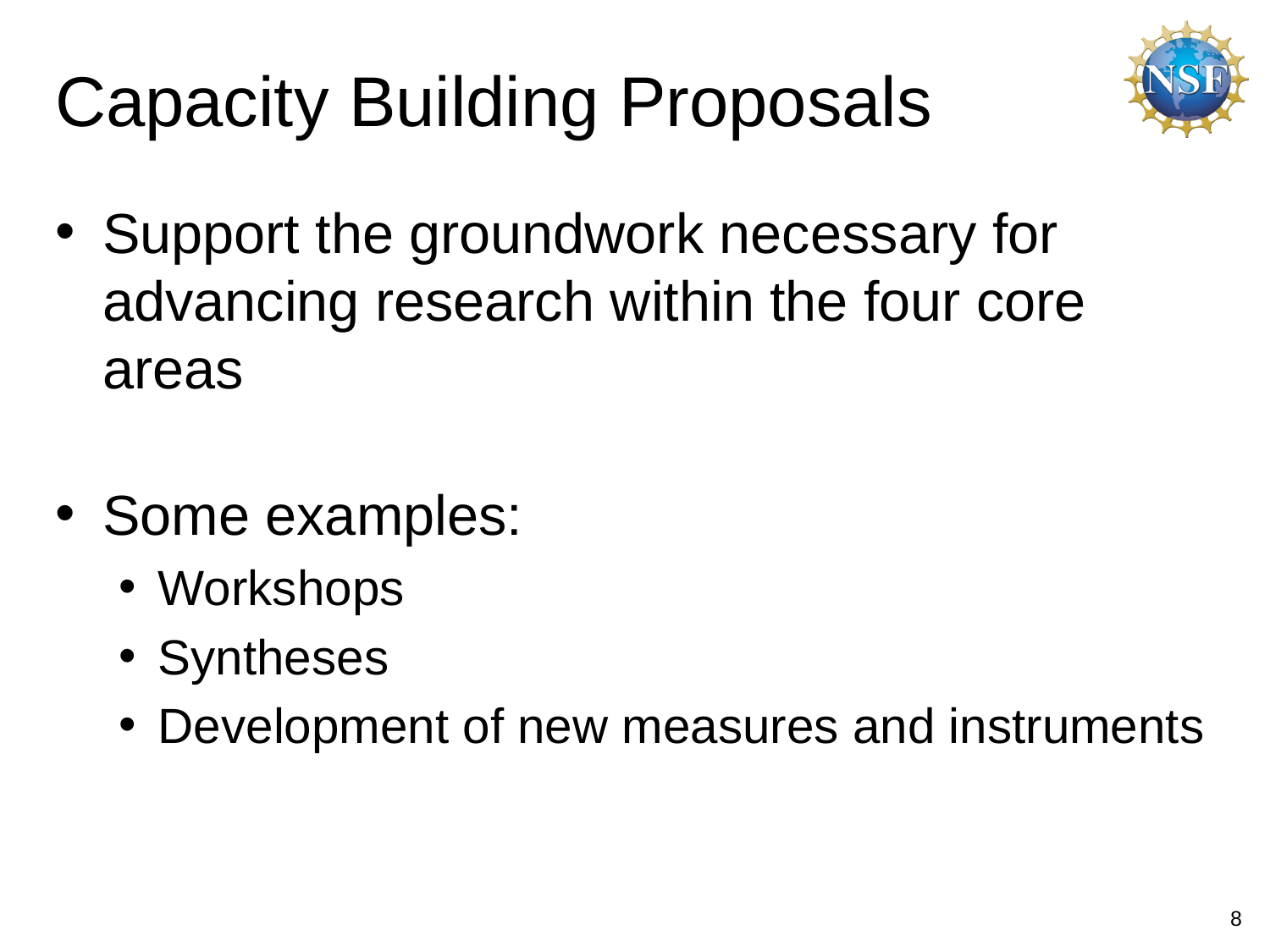

# Capacity Building Proposals
Support the groundwork necessary for advancing research within the four core areas
Some examples:
Workshops
Syntheses
Development of new measures and instruments